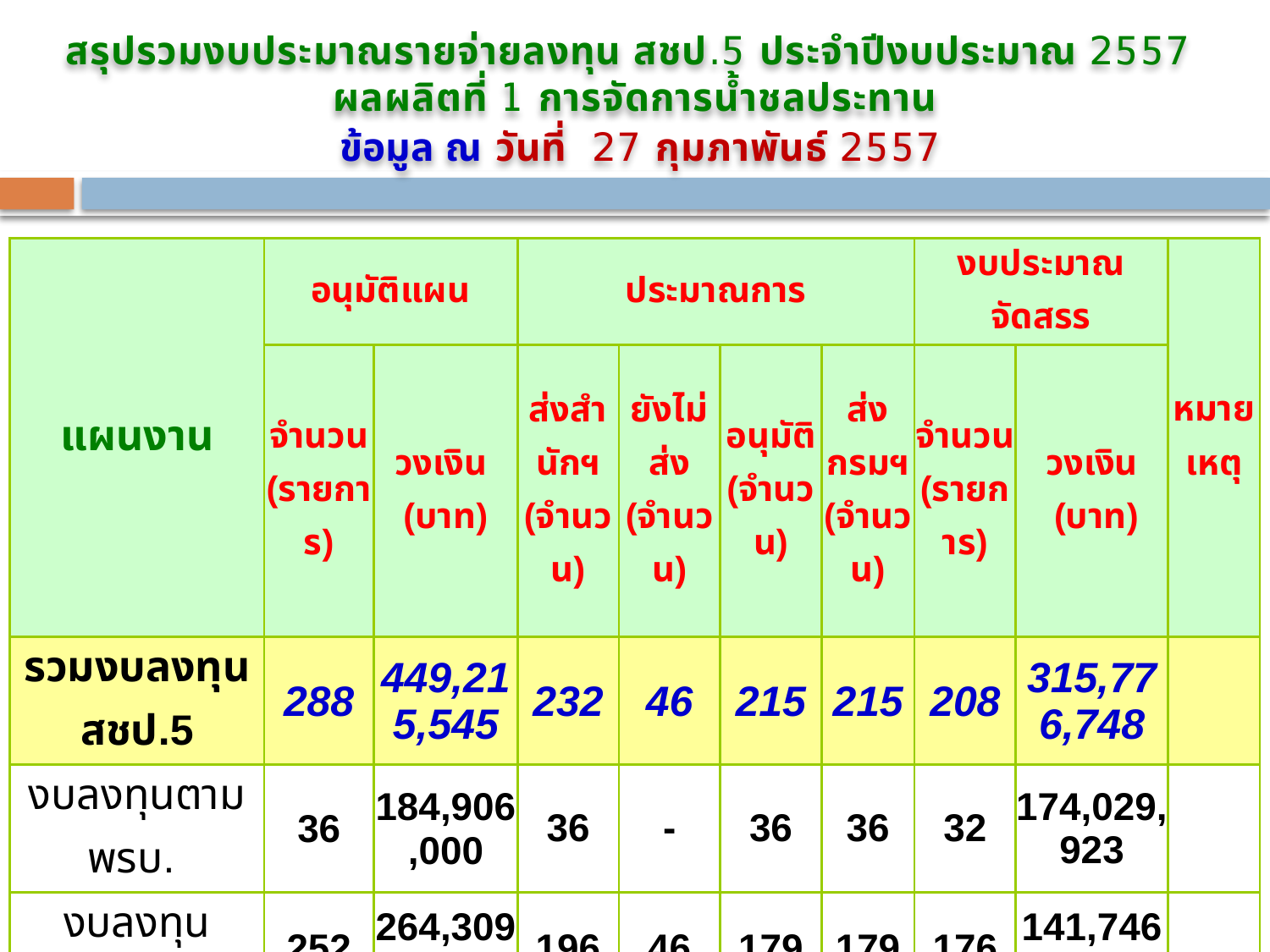

สรุปรวมงบประมาณรายจ่ายลงทุน สชป.5 ประจำปีงบประมาณ 2557
ผลผลิตที่ 1 การจัดการน้ำชลประทาน
 ข้อมูล ณ วันที่  27 กุมภาพันธ์ 2557
| แผนงาน | อนุมัติแผน |  | ประมาณการ |  |  |  | งบประมาณจัดสรร |  | หมายเหตุ |
| --- | --- | --- | --- | --- | --- | --- | --- | --- | --- |
|  | จำนวน (รายการ) | วงเงิน (บาท) | ส่งสำนักฯ (จำนวน) | ยังไม่ส่ง (จำนวน) | อนุมัติ (จำนวน) | ส่งกรมฯ (จำนวน) | จำนวน (รายการ) | วงเงิน (บาท) |  |
| รวมงบลงทุน สชป.5 | 288 | 449,215,545 | 232 | 46 | 215 | 215 | 208 | 315,776,748 |  |
| งบลงทุนตาม พรบ. | 36 | 184,906,000 | 36 | - | 36 | 36 | 32 | 174,029,923 |  |
| งบลงทุน LUMP SUM | 252 | 264,309,545 | 196 | 46 | 179 | 179 | 176 | 141,746,825 |  |